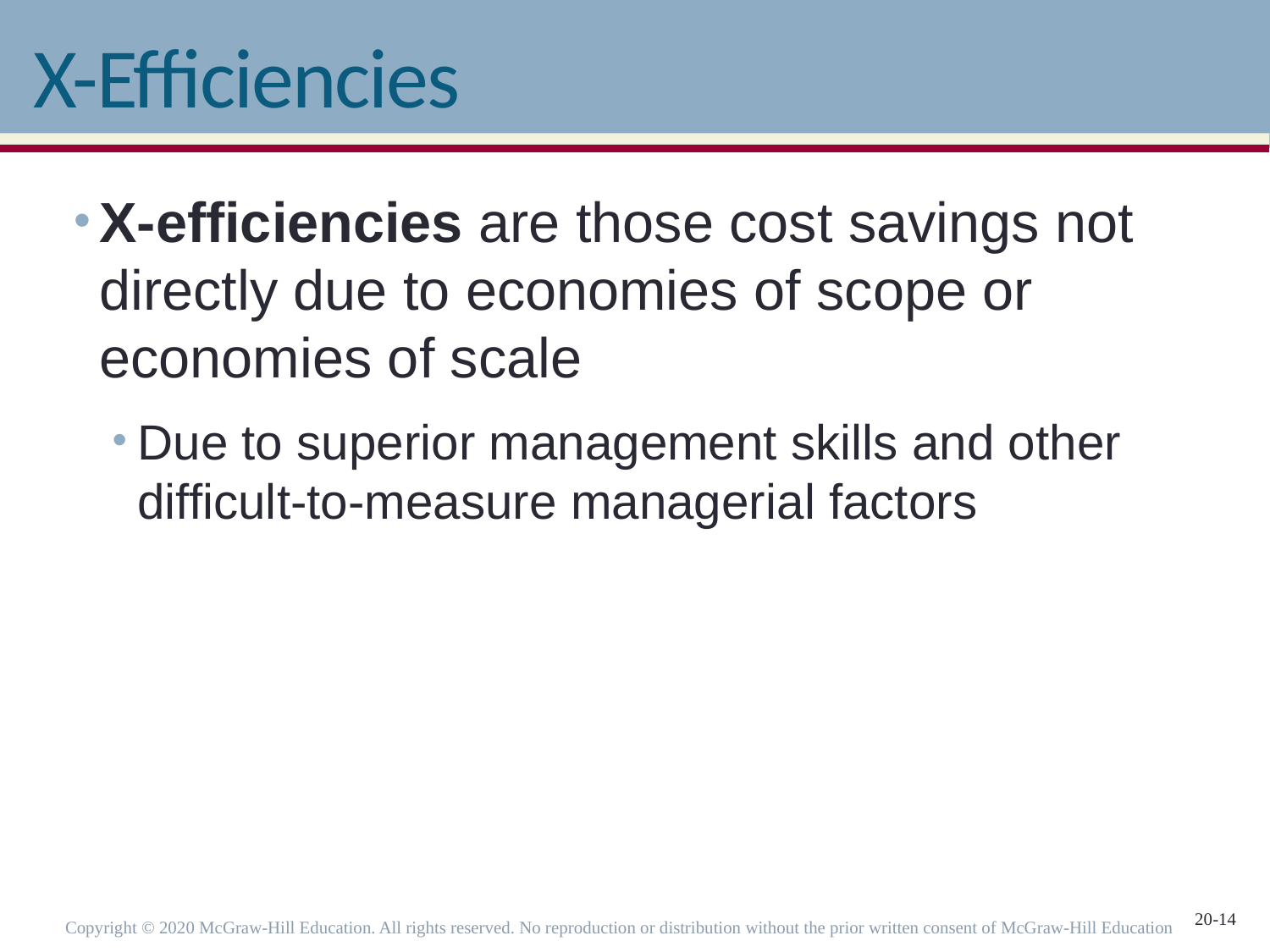

# X-Efficiencies
X-efficiencies are those cost savings not directly due to economies of scope or economies of scale
Due to superior management skills and other difficult-to-measure managerial factors
Copyright © 2020 McGraw-Hill Education. All rights reserved. No reproduction or distribution without the prior written consent of McGraw-Hill Education